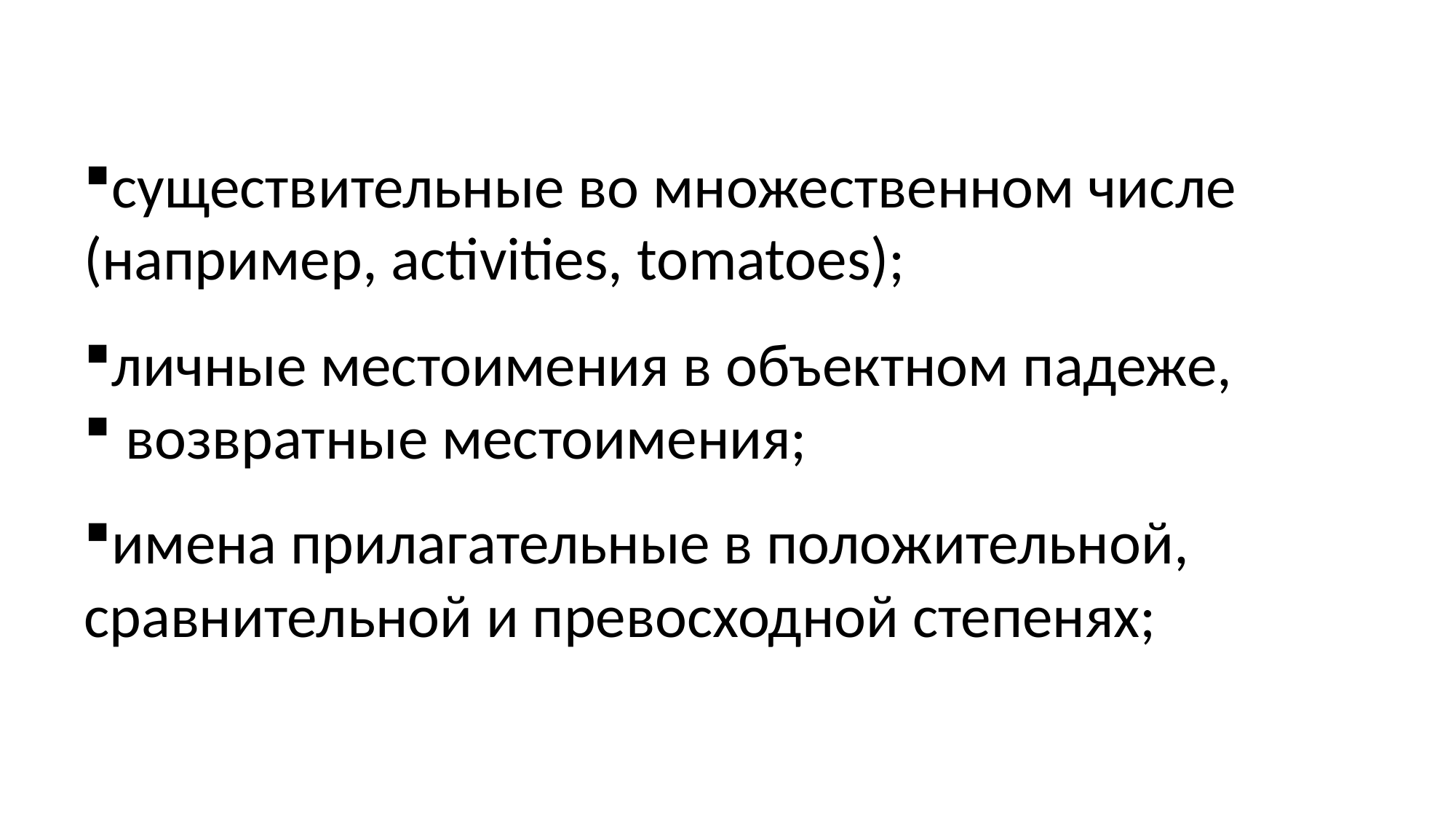

#
существительные во множественном числе (например, activities, tomatoes);

личные местоимения в объектном падеже,
 возвратные местоимения;

имена прилагательные в положительной, сравнительной и превосходной степенях;